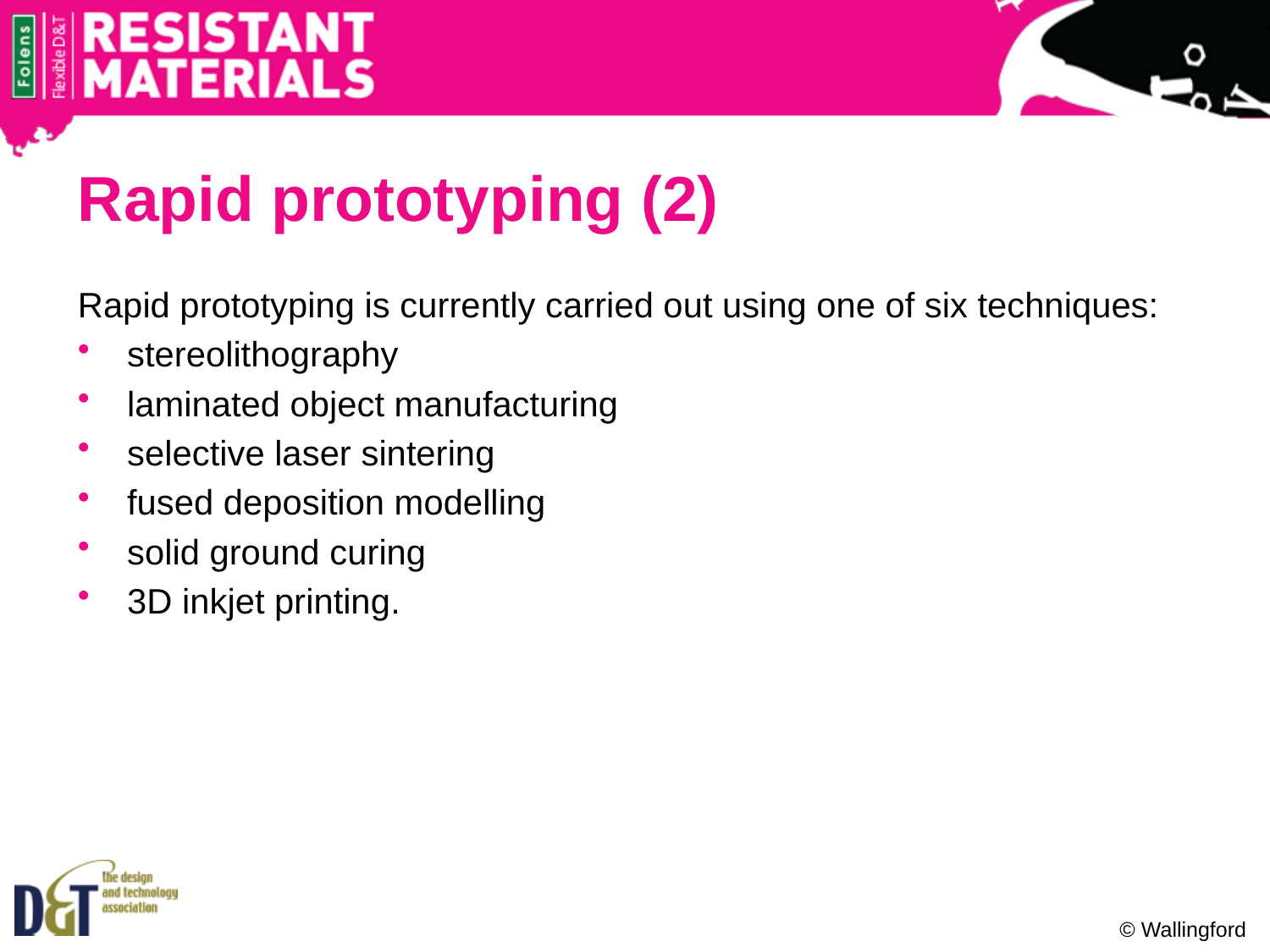

Rapid prototyping (2)
Rapid prototyping is currently carried out using one of six techniques:
stereolithography
laminated object manufacturing
selective laser sintering
fused deposition modelling
solid ground curing
3D inkjet printing.

© Wallingford